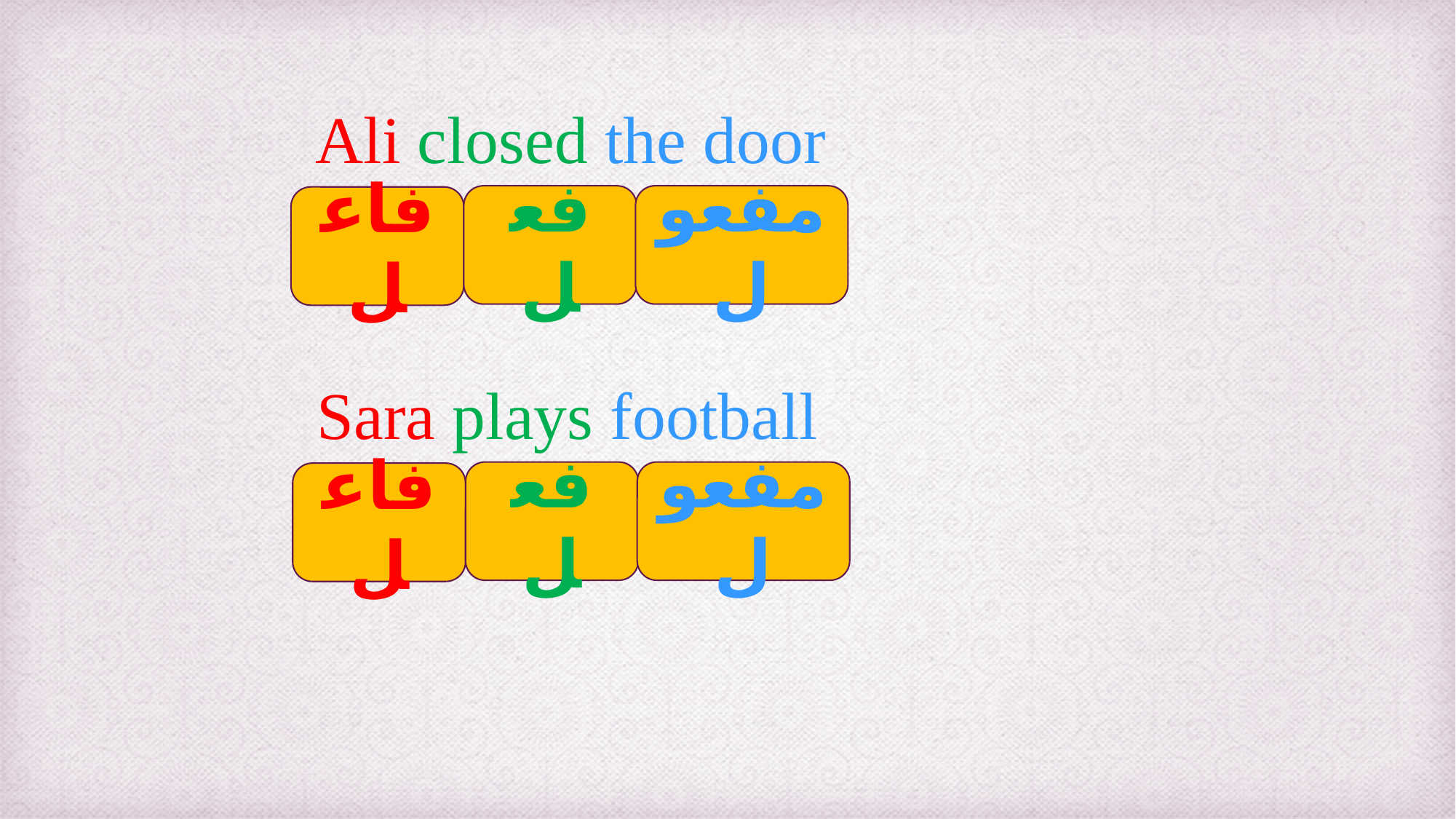

Ali closed the door
فعل
مفعول
فاعل
Sara plays football
فعل
مفعول
فاعل